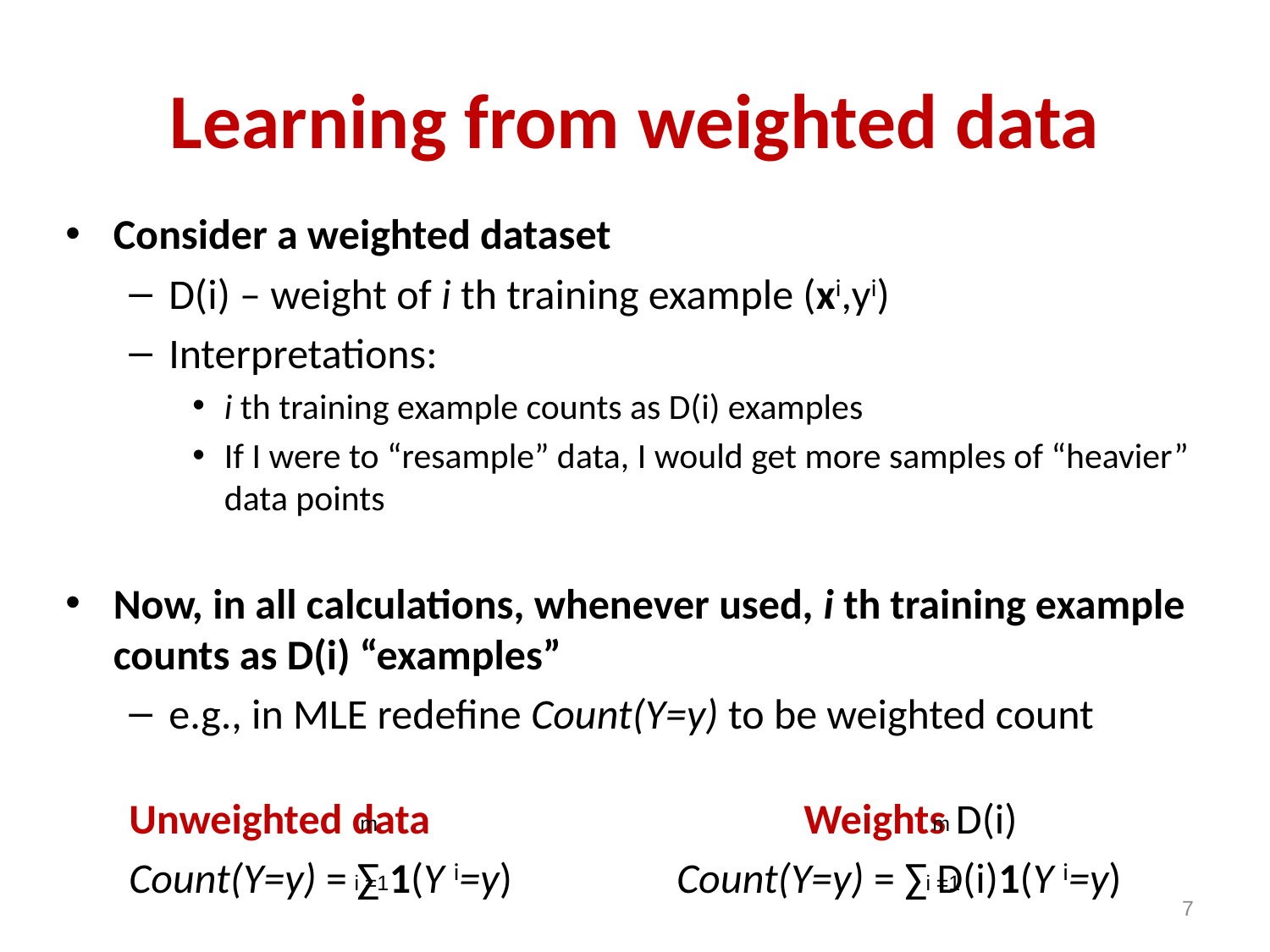

# Learning from weighted data
Consider a weighted dataset
D(i) – weight of i th training example (xi,yi)
Interpretations:
i th training example counts as D(i) examples
If I were to “resample” data, I would get more samples of “heavier” data points

Now, in all calculations, whenever used, i th training example counts as D(i) “examples”
e.g., in MLE redefine Count(Y=y) to be weighted count

Unweighted data			Weights D(i)
Count(Y=y) = ∑ 1(Y i=y) 		Count(Y=y) = ∑ D(i)1(Y i=y)

m
i =1
m
i =1
7